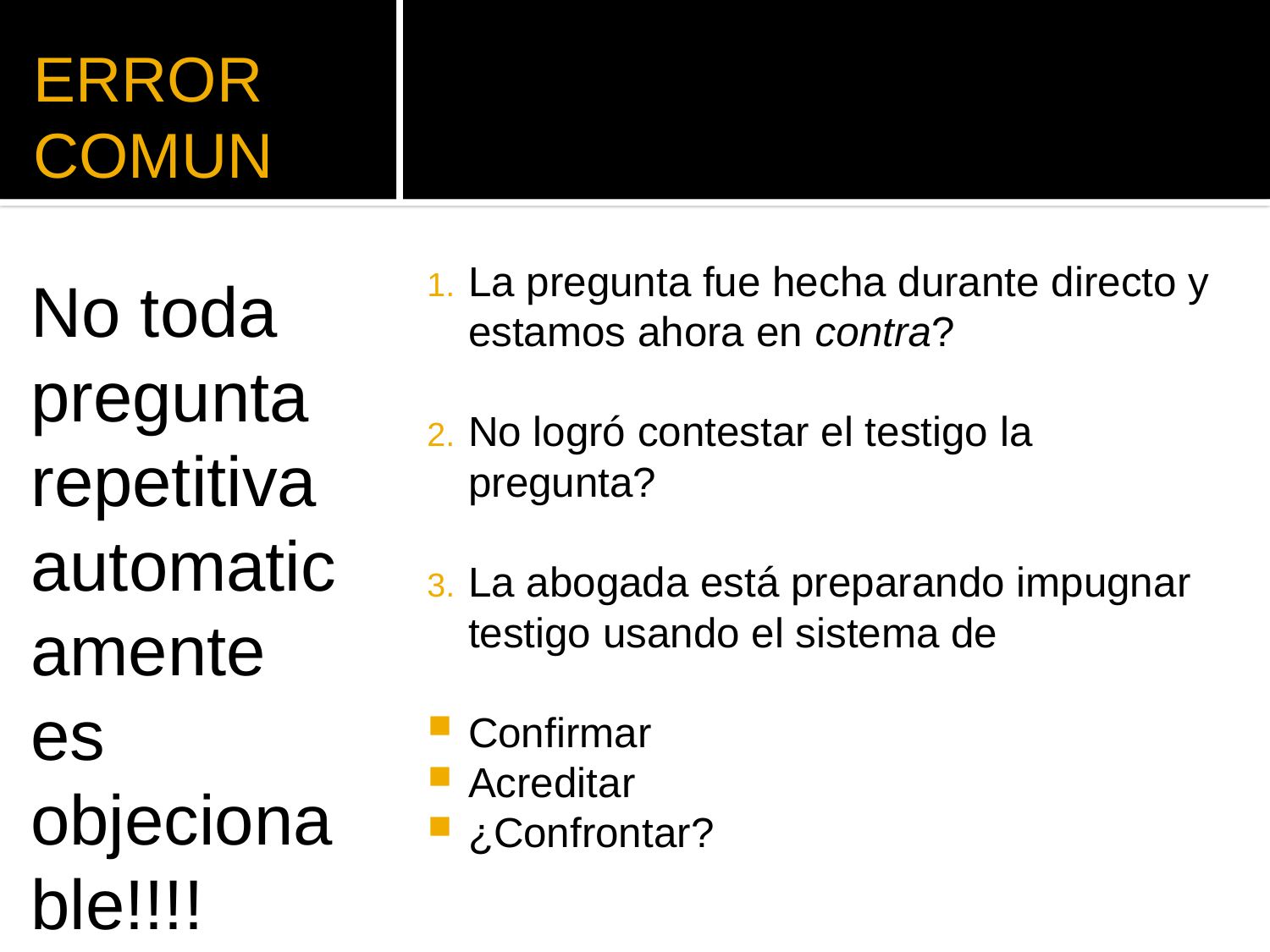

# ERROR COMUN
La pregunta fue hecha durante directo y estamos ahora en contra?

No logró contestar el testigo la pregunta?

La abogada está preparando impugnar testigo usando el sistema de

Confirmar
Acreditar
¿Confrontar?

No toda pregunta repetitiva automaticamente es objecionable!!!!>>>>